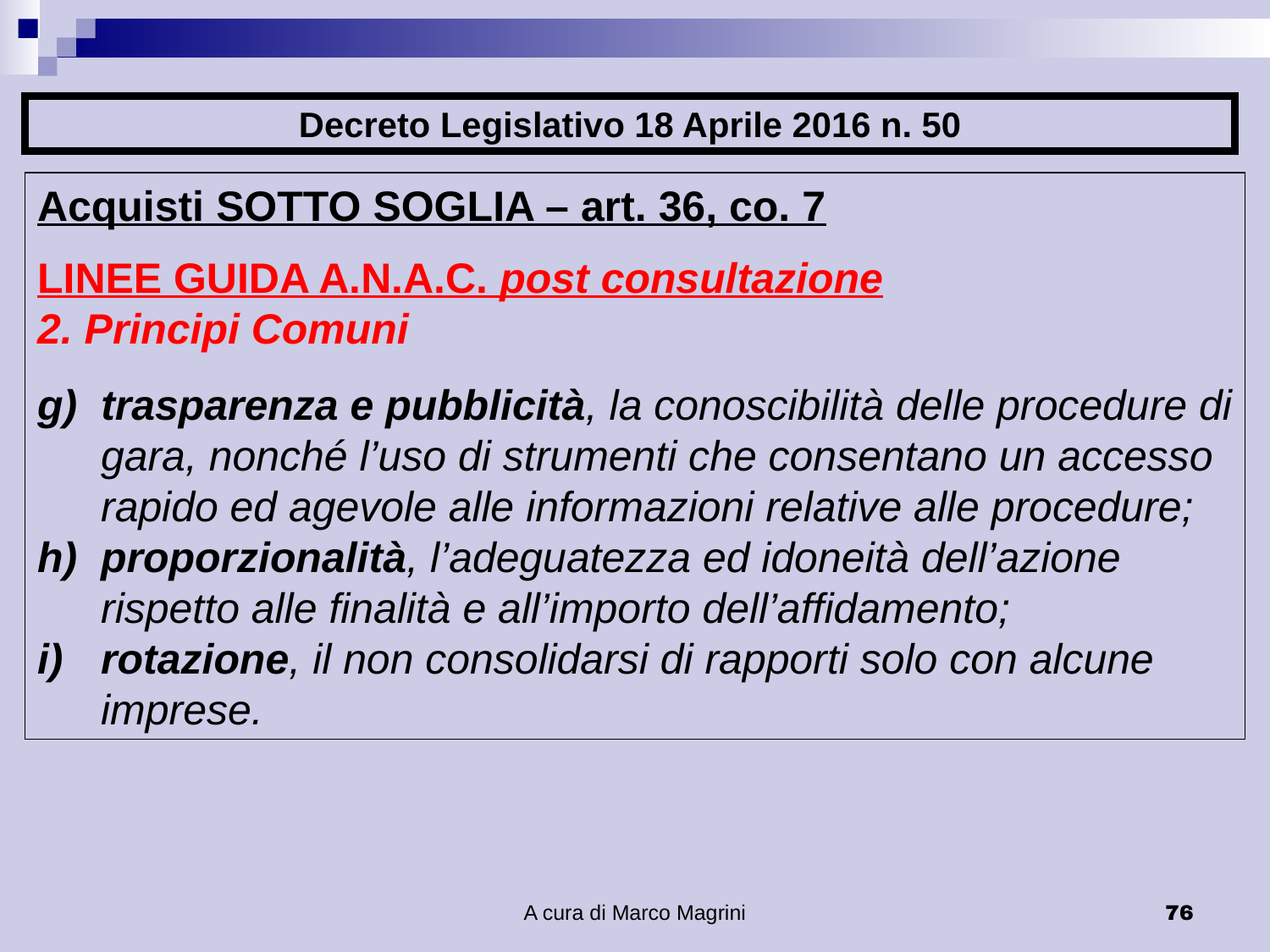

Decreto Legislativo 18 Aprile 2016 n. 50
Acquisti SOTTO SOGLIA – art. 36, co. 7

LINEE GUIDA A.N.A.C. post consultazione
2. Principi Comuni

g)  trasparenza e pubblicità, la conoscibilità delle procedure di gara, nonché l’uso di strumenti che consentano un accesso rapido ed agevole alle informazioni relative alle procedure;
proporzionalità, l’adeguatezza ed idoneità dell’azione rispetto alle finalità e all’importo dell’affidamento;
rotazione, il non consolidarsi di rapporti solo con alcune imprese.

A cura di Marco Magrini
76